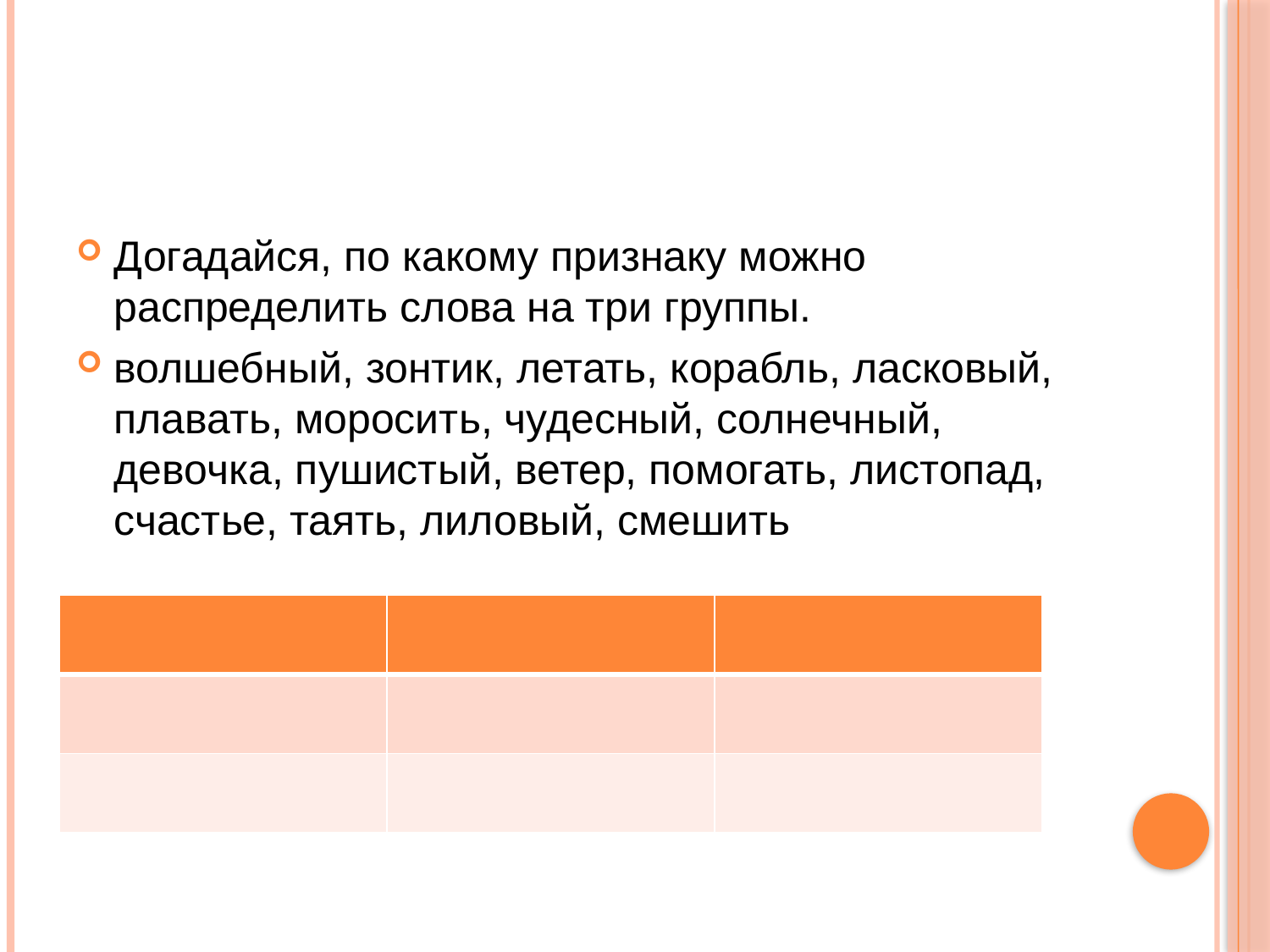

Догадайся, по какому признаку можно распределить слова на три группы.
волшебный, зонтик, летать, корабль, ласковый, плавать, моросить, чудесный, солнечный, девочка, пушистый, ветер, помогать, листопад, счастье, таять, лиловый, смешить

|  |  |  |
| --- | --- | --- |
|  |  |  |
|  |  |  |